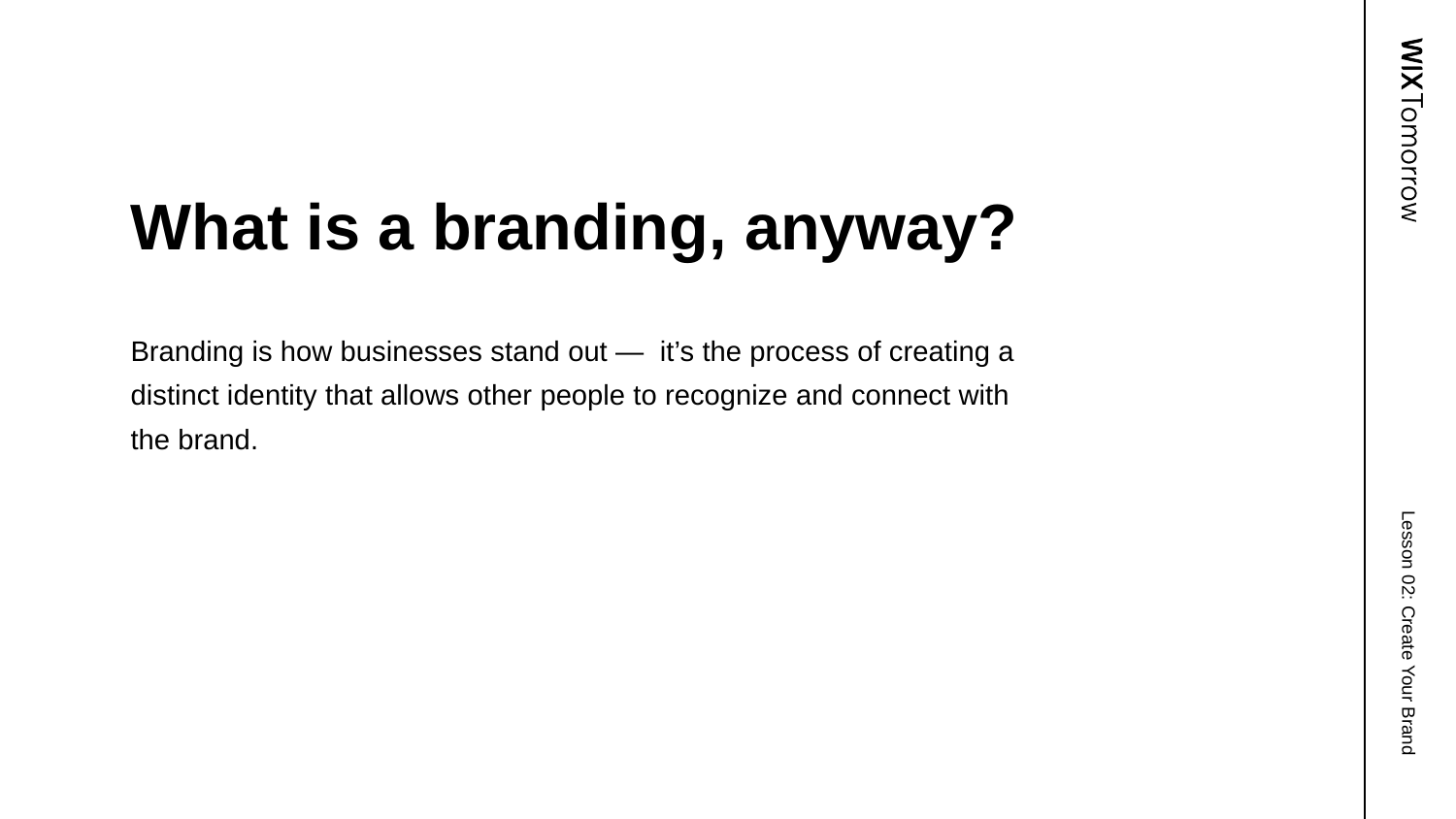

# What is a branding, anyway?
Branding is how businesses stand out —  it’s the process of creating a distinct identity that allows other people to recognize and connect with the brand.